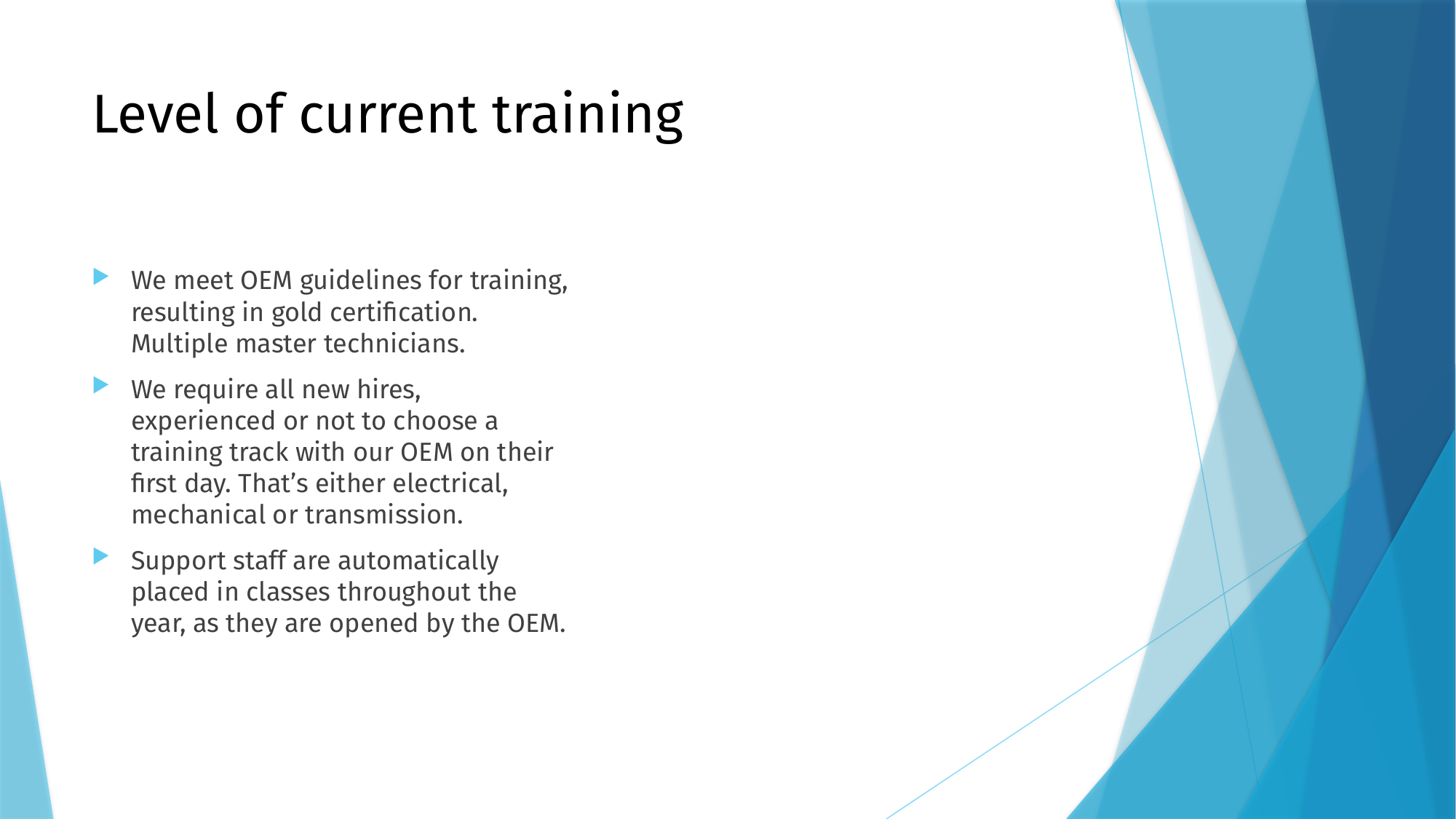

# Level of current training
We meet OEM guidelines for training, resulting in gold certification. Multiple master technicians.
We require all new hires, experienced or not to choose a training track with our OEM on their first day. That’s either electrical, mechanical or transmission.
Support staff are automatically placed in classes throughout the year, as they are opened by the OEM.